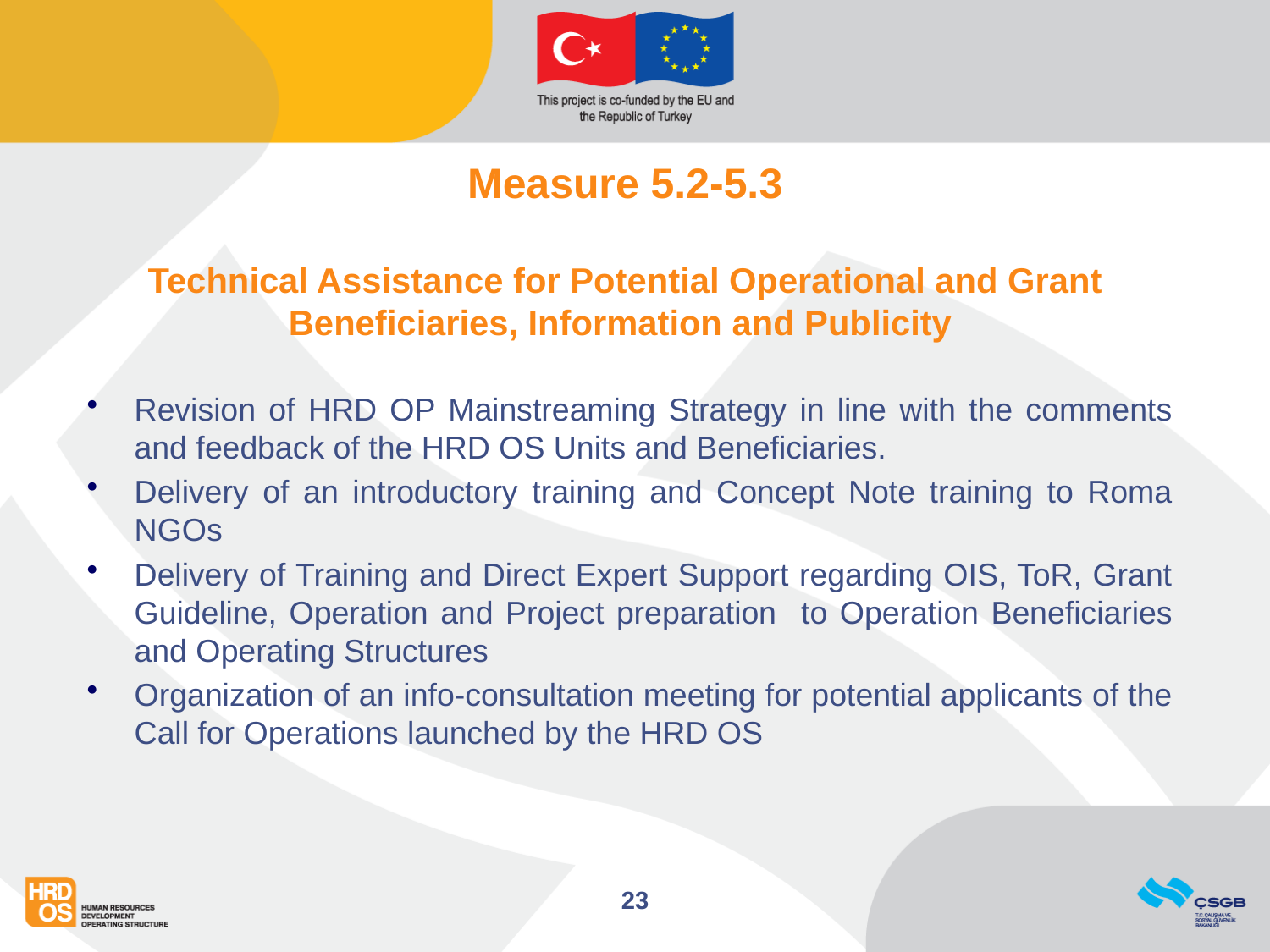

# Measure 5.2-5.3 Technical Assistance for Potential Operational and Grant Beneficiaries, Information and Publicity

Revision of HRD OP Mainstreaming Strategy in line with the comments and feedback of the HRD OS Units and Beneficiaries.
Delivery of an introductory training and Concept Note training to Roma NGOs
Delivery of Training and Direct Expert Support regarding OIS, ToR, Grant Guideline, Operation and Project preparation  to Operation Beneficiaries and Operating Structures
Organization of an info-consultation meeting for potential applicants of the Call for Operations launched by the HRD OS

23